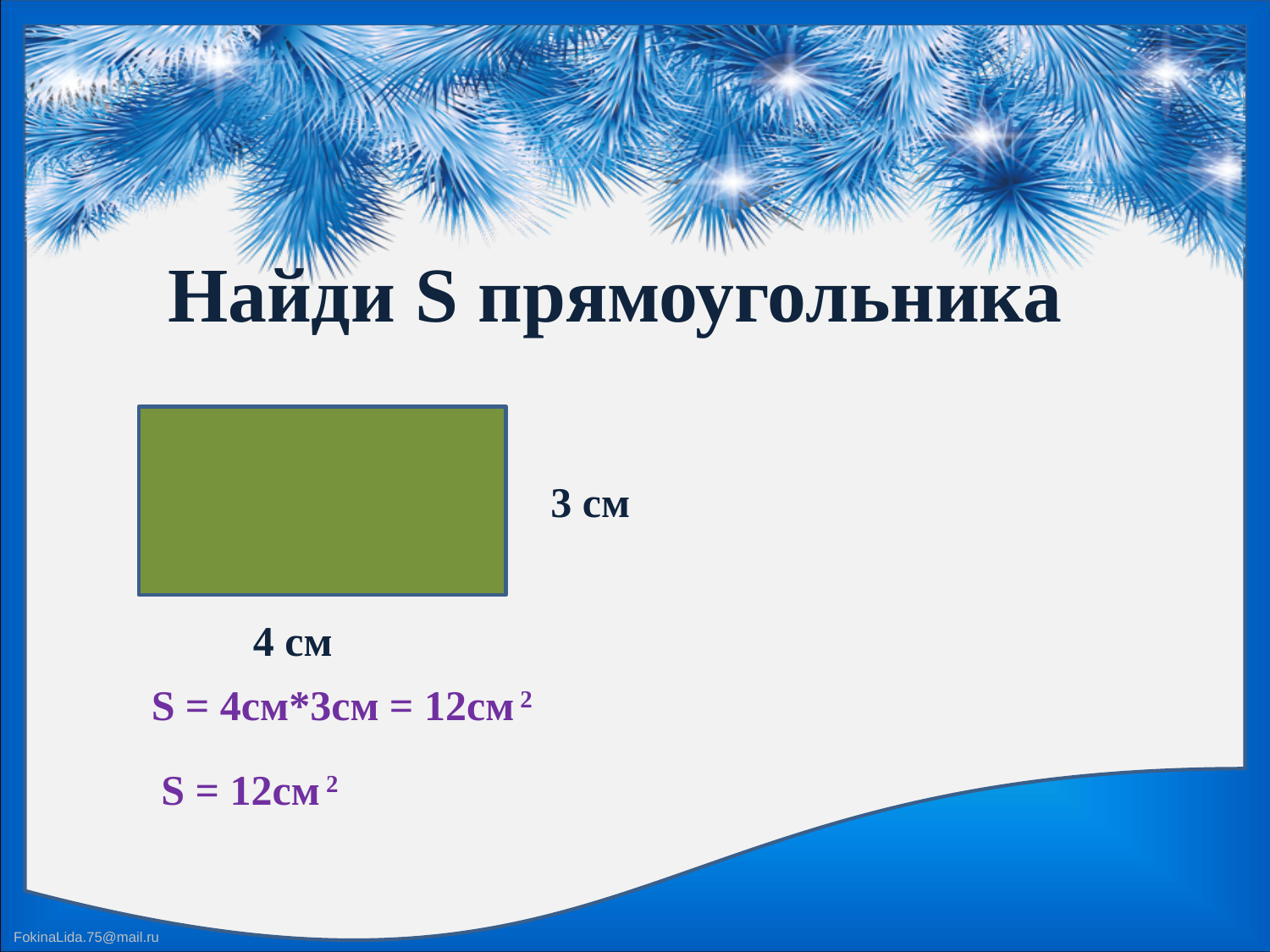

Найди S прямоугольника

3 см
4 см
S = 4см*3см = 12см 2

S = 12см 2